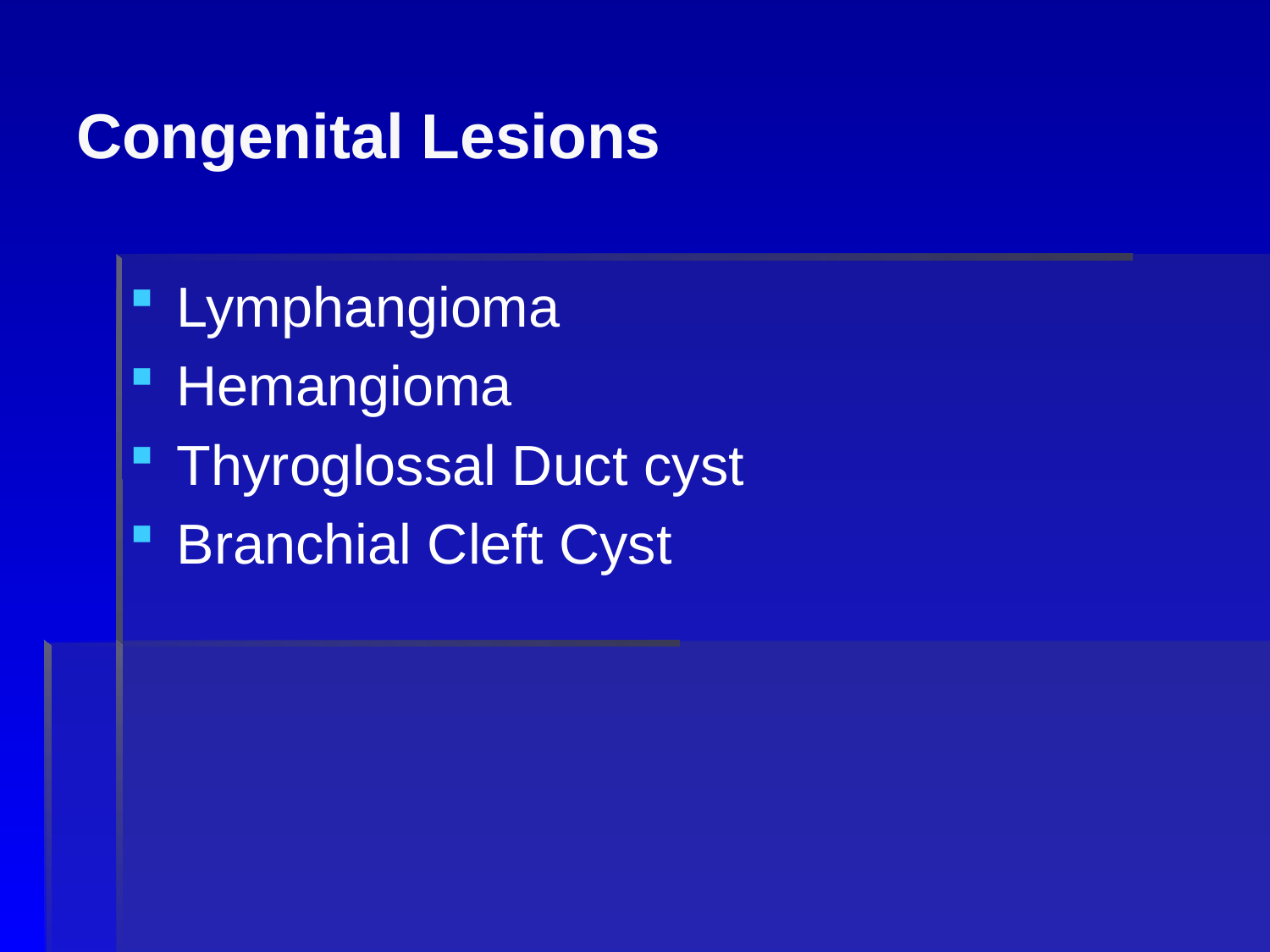

# Congenital Lesions
Lymphangioma
Hemangioma
Thyroglossal Duct cyst
Branchial Cleft Cyst